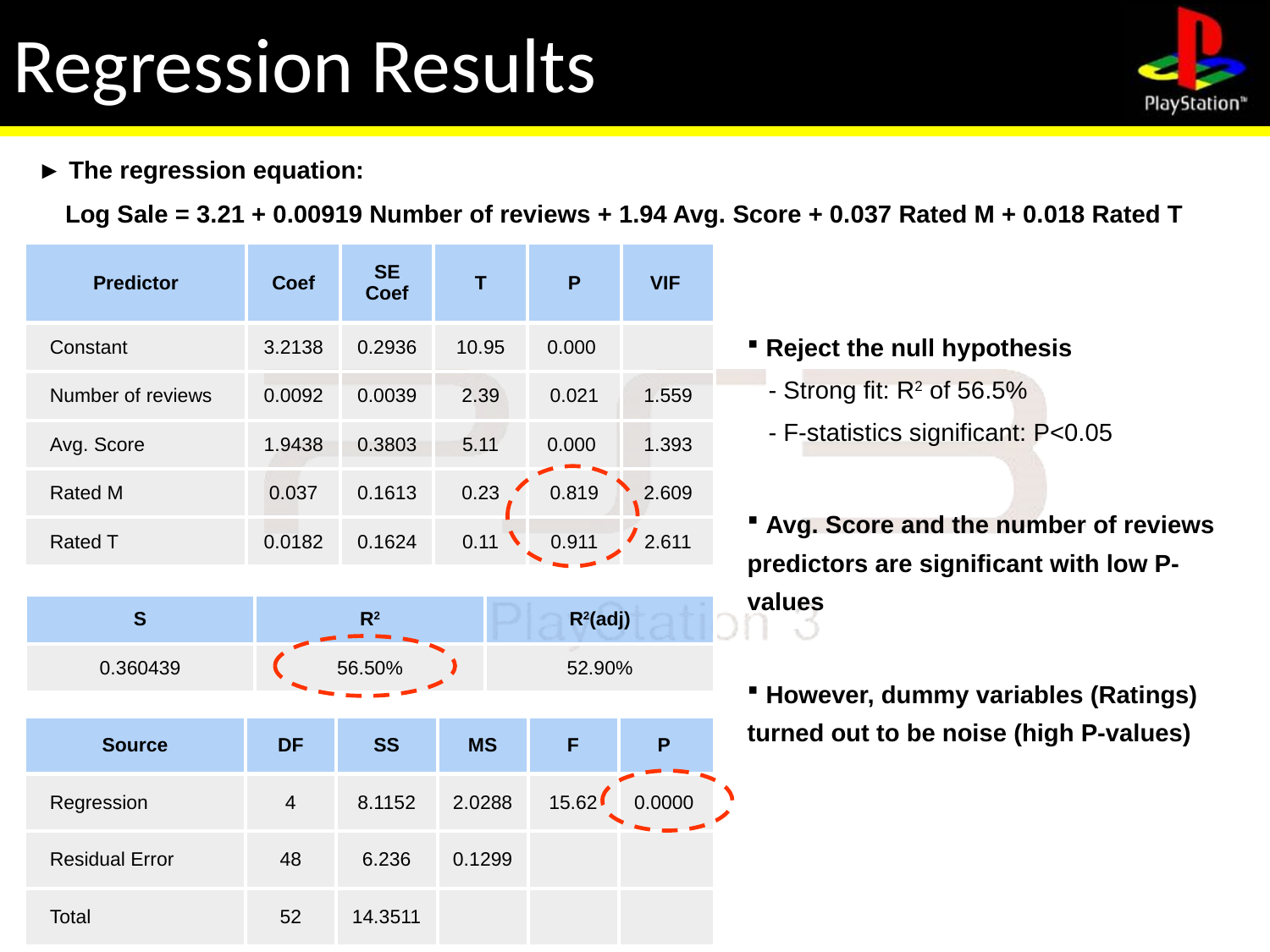

# Regression Results
Regression Results
► The regression equation:
    Log Sale = 3.21 + 0.00919 Number of reviews + 1.94 Avg. Score + 0.037 Rated M + 0.018 Rated T
| Predictor | Coef | SE Coef | T | P | VIF |
| --- | --- | --- | --- | --- | --- |
| Constant | 3.2138 | 0.2936 | 10.95 | 0.000 |  |
| Number of reviews | 0.0092 | 0.0039 | 2.39 | 0.021 | 1.559 |
| Avg. Score | 1.9438 | 0.3803 | 5.11 | 0.000 | 1.393 |
| Rated M | 0.037 | 0.1613 | 0.23 | 0.819 | 2.609 |
| Rated T | 0.0182 | 0.1624 | 0.11 | 0.911 | 2.611 |
 Reject the null hypothesis
   - Strong fit: R2 of 56.5%
   - F-statistics significant: P<0.05

 Avg. Score and the number of reviews predictors are significant with low P-values

 However, dummy variables (Ratings) turned out to be noise (high P-values)

| S | R2 | R2(adj) |
| --- | --- | --- |
| 0.360439 | 56.50% | 52.90% |

| Source | DF | SS | MS | F | P |
| --- | --- | --- | --- | --- | --- |
| Regression | 4 | 8.1152 | 2.0288 | 15.62 | 0.0000 |
| Residual Error | 48 | 6.236 | 0.1299 |  |  |
| Total | 52 | 14.3511 |  |  |  |